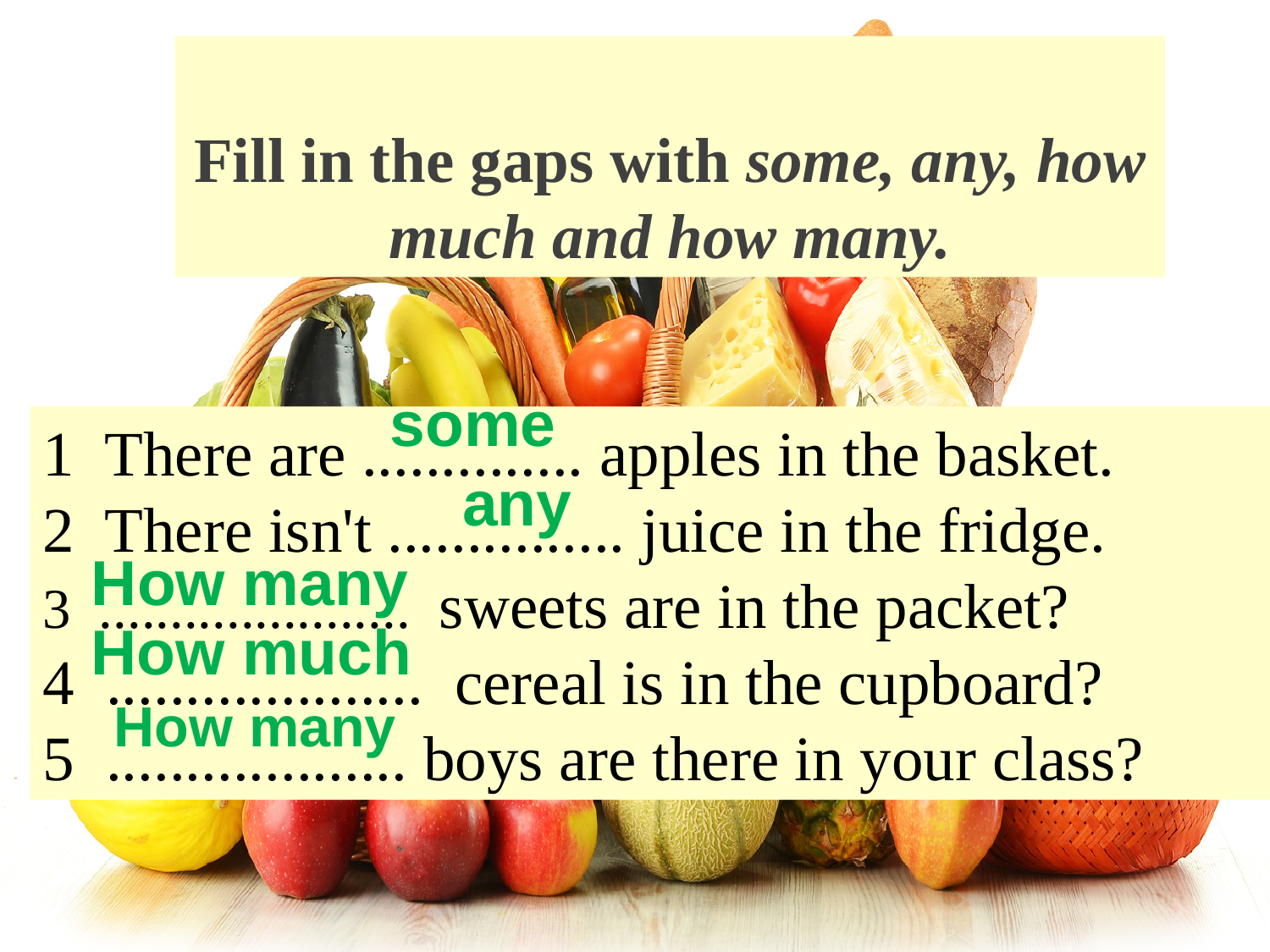

Fill in the gaps with some, any, how much and how many.
some
1  There are .............. apples in the basket.
2  There isn't ............... juice in the fridge.
3  ......................  sweets are in the packet?
4  ....................  cereal is in the cupboard?
5  ................... boys are there in your class?
any
How many
How much
How many